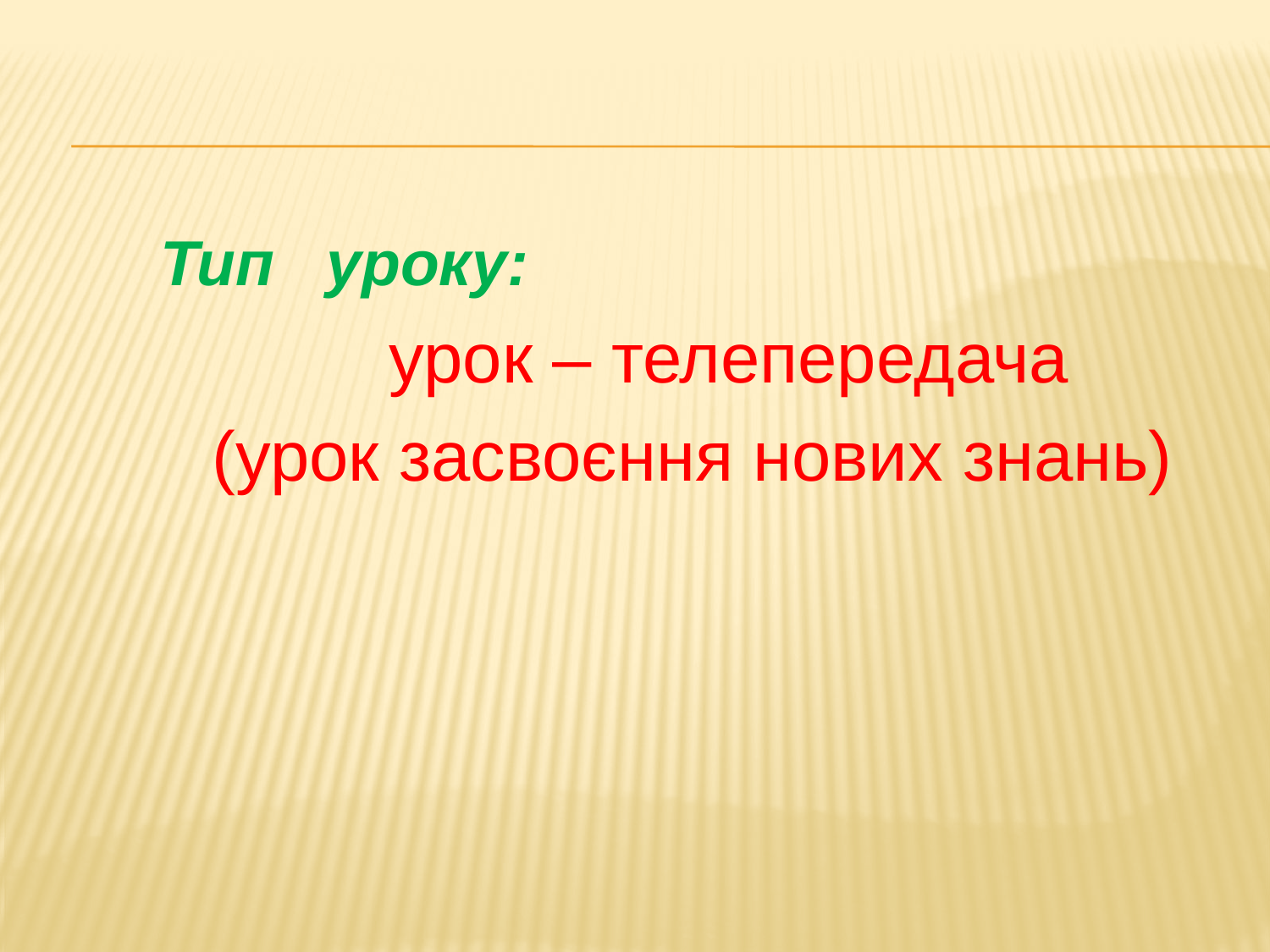

#
      Тип   уроку:
                 урок – телепередача
        (урок засвоєння нових знань)